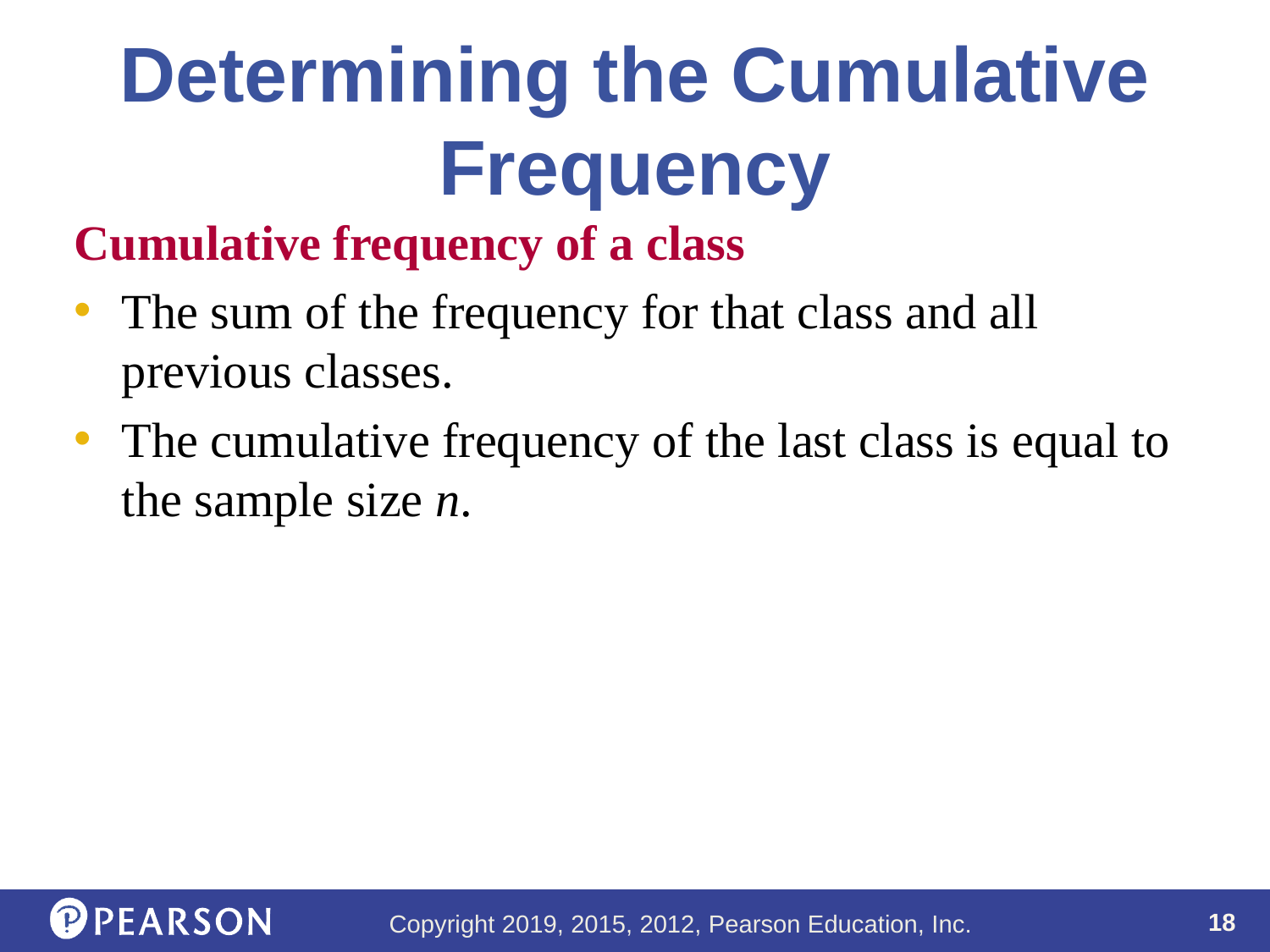

# Determining the Cumulative Frequency
Cumulative frequency of a class
The sum of the frequency for that class and all previous classes.
The cumulative frequency of the last class is equal to the sample size n.